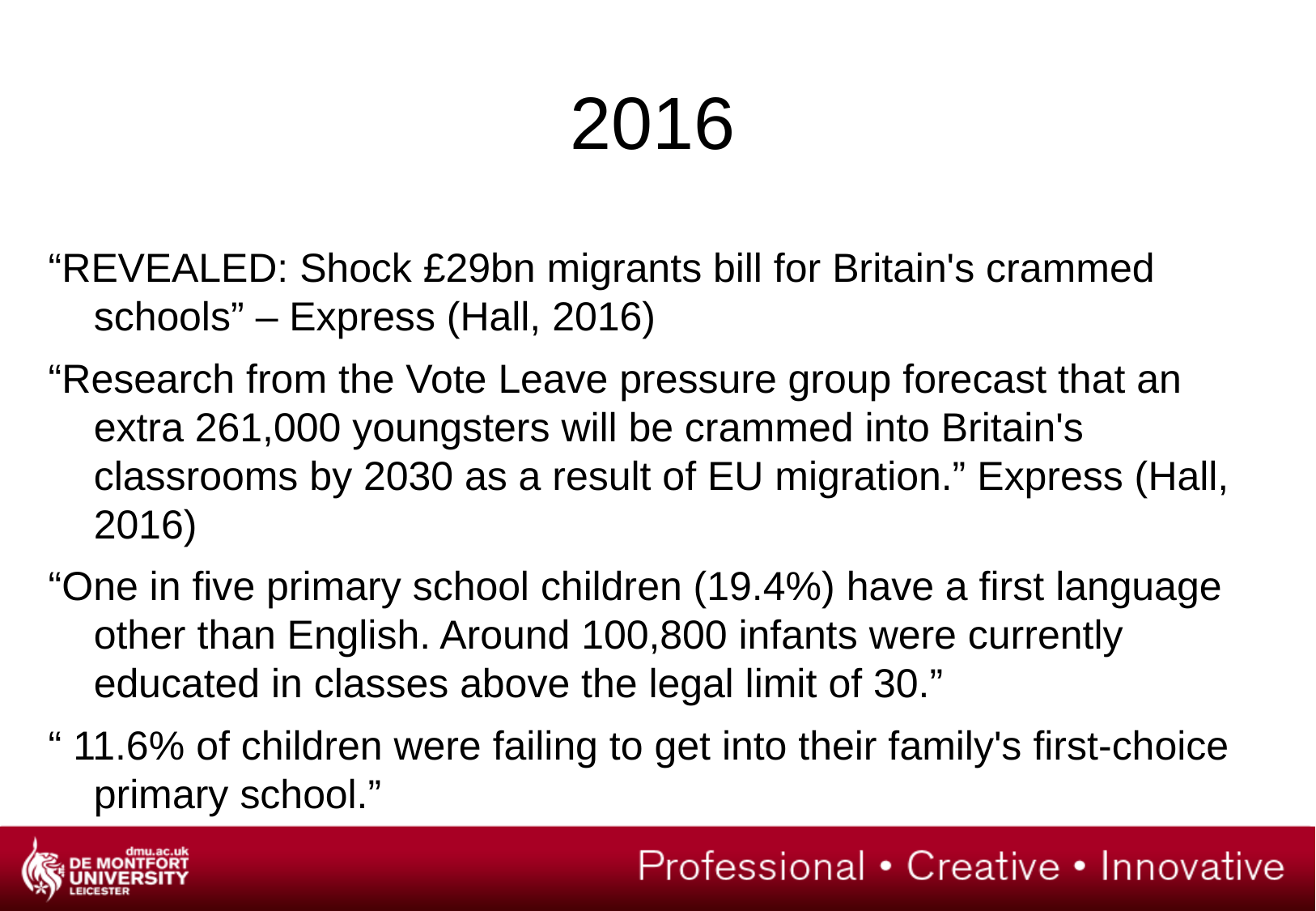

# 2016
“REVEALED: Shock £29bn migrants bill for Britain's crammed schools” – Express (Hall, 2016)
“Research from the Vote Leave pressure group forecast that an extra 261,000 youngsters will be crammed into Britain's classrooms by 2030 as a result of EU migration.” Express (Hall, 2016)
“One in five primary school children (19.4%) have a first language other than English. Around 100,800 infants were currently educated in classes above the legal limit of 30.”
“ 11.6% of children were failing to get into their family's first-choice primary school.”